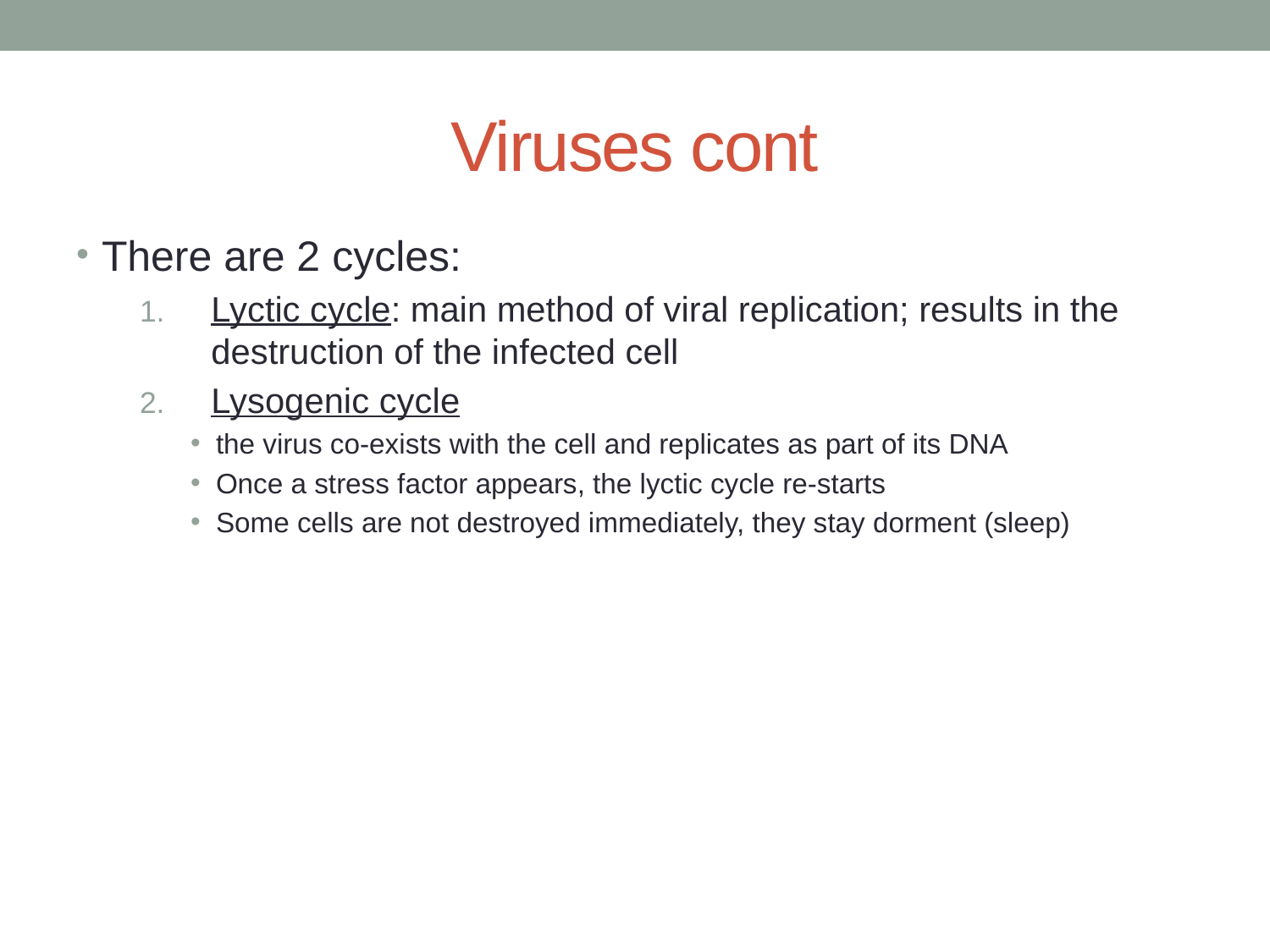

# Viruses cont
There are 2 cycles:
Lyctic cycle: main method of viral replication; results in the destruction of the infected cell
Lysogenic cycle
the virus co-exists with the cell and replicates as part of its DNA
Once a stress factor appears, the lyctic cycle re-starts
Some cells are not destroyed immediately, they stay dorment (sleep)